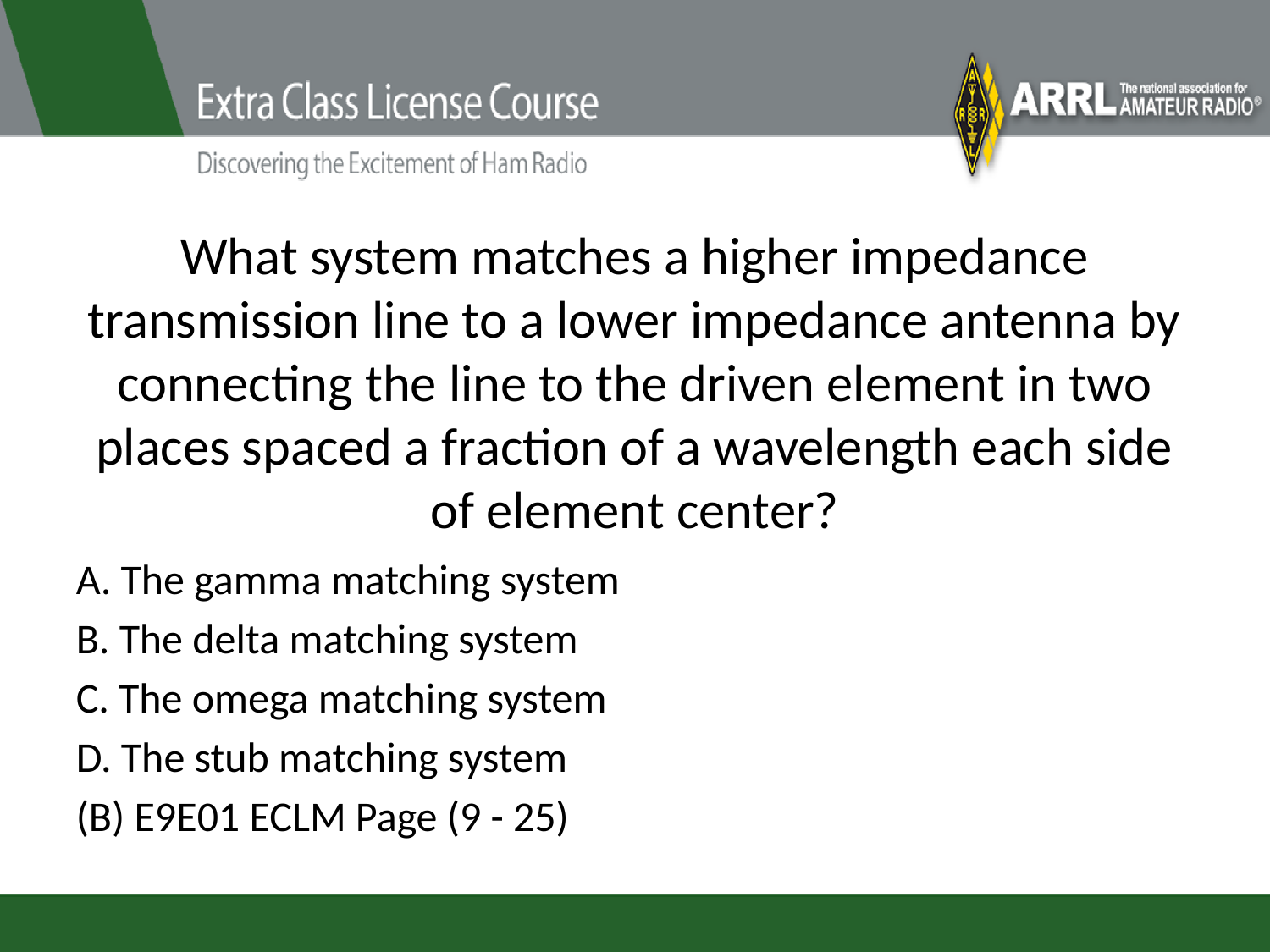

# What system matches a higher impedance transmission line to a lower impedance antenna by connecting the line to the driven element in two places spaced a fraction of a wavelength each side of element center?
A. The gamma matching system
B. The delta matching system
C. The omega matching system
D. The stub matching system
(B) E9E01 ECLM Page (9 - 25)